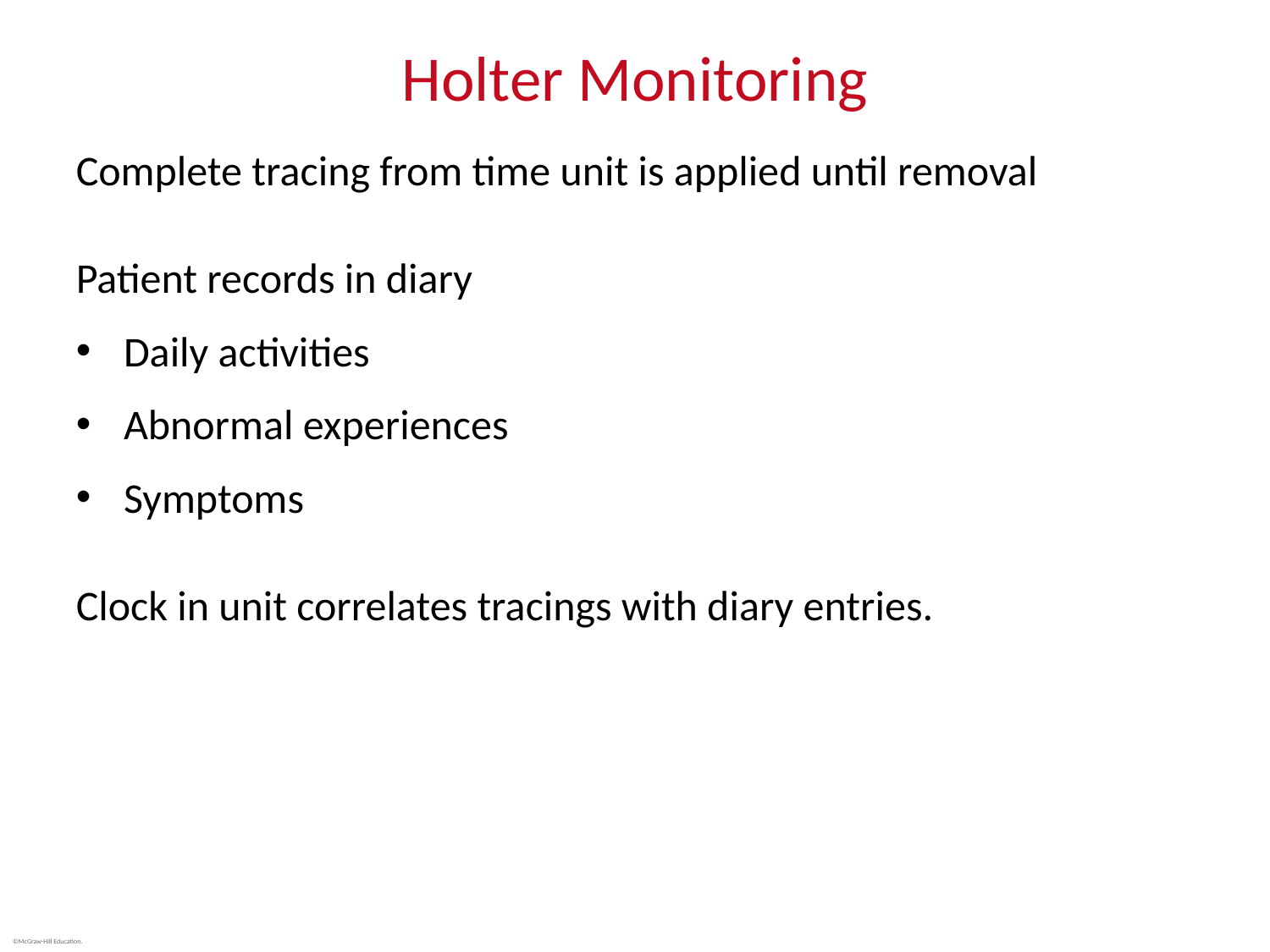

# Holter Monitoring
Complete tracing from time unit is applied until removal
Patient records in diary
Daily activities
Abnormal experiences
Symptoms
Clock in unit correlates tracings with diary entries.